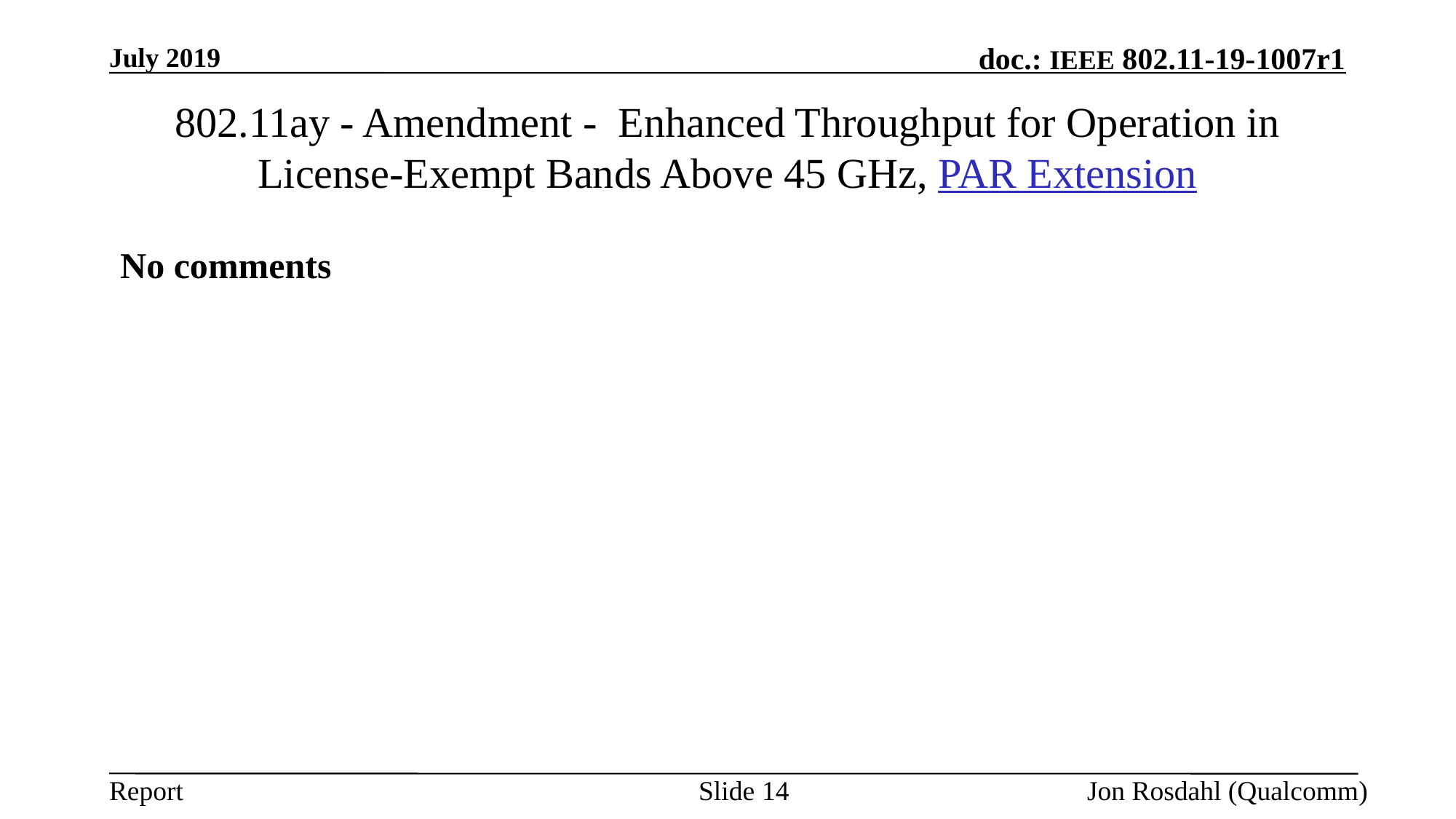

July 2019
# 802.11ay - Amendment -  Enhanced Throughput for Operation in License-Exempt Bands Above 45 GHz, PAR Extension
No comments
Slide 14
Jon Rosdahl (Qualcomm)